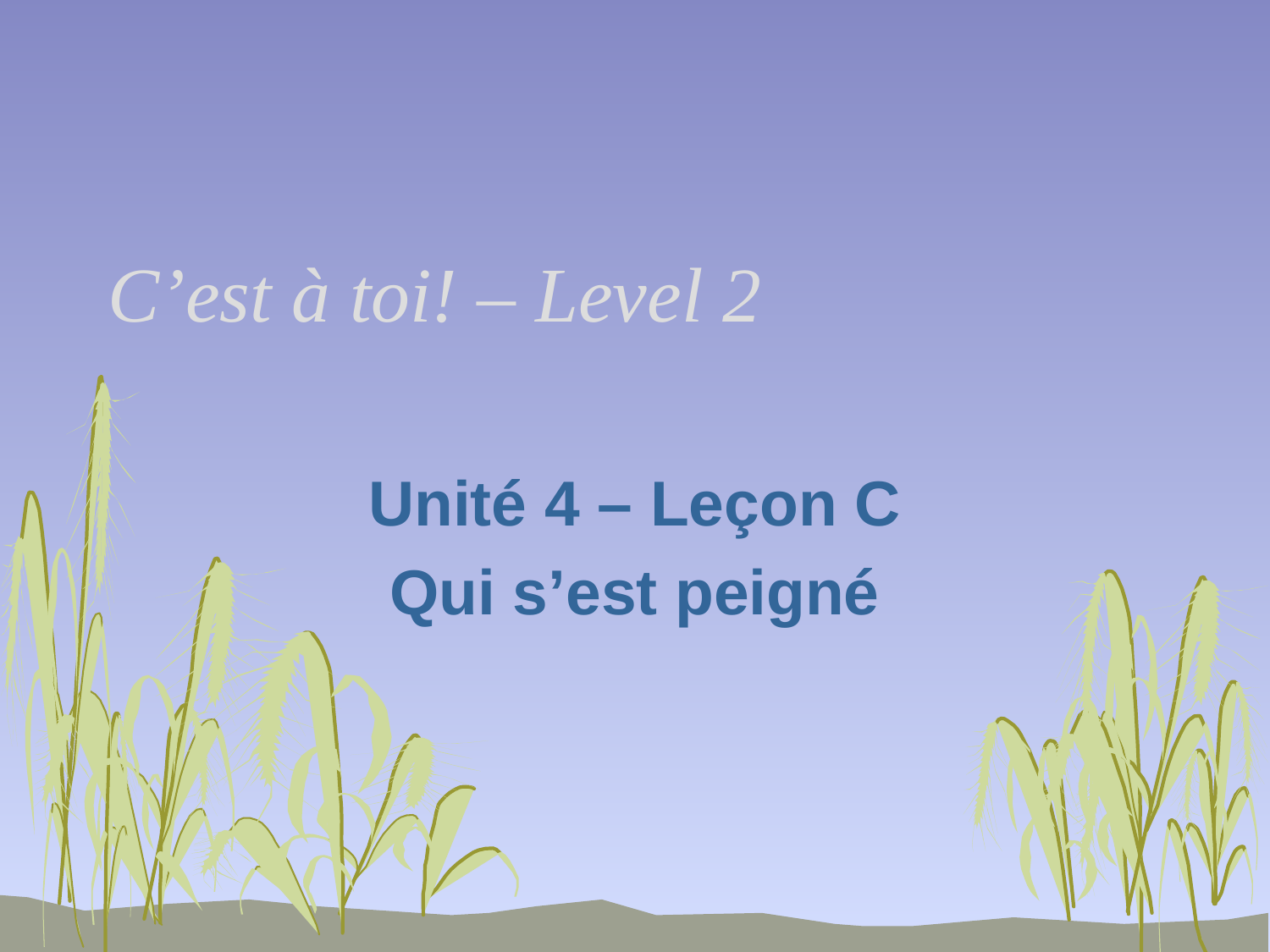

# C’est à toi! – Level 2
Unité 4 – Leçon C
Qui s’est peigné